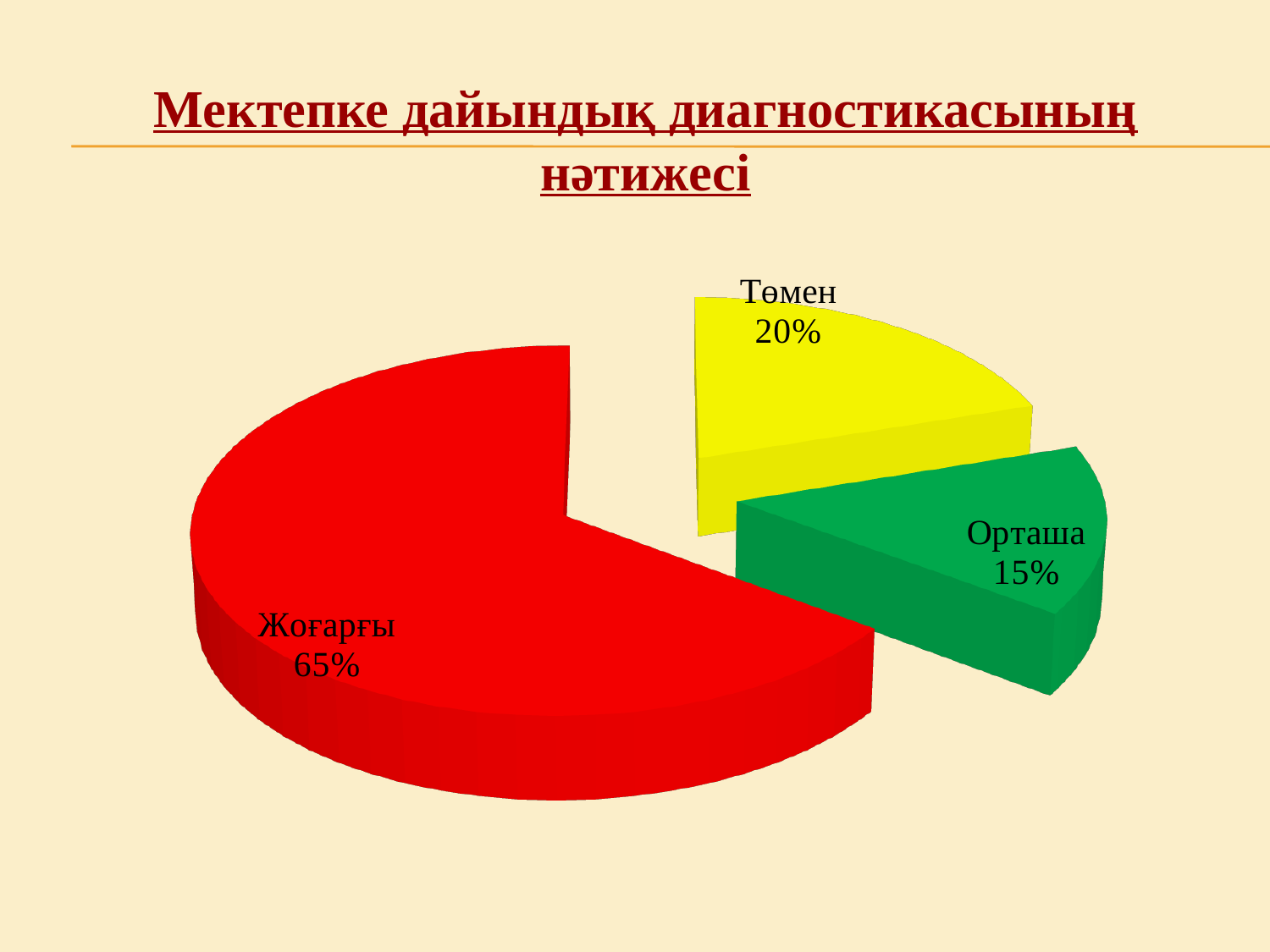

# Мектепке дайындық диагностикасының нәтижесі

[unsupported chart]